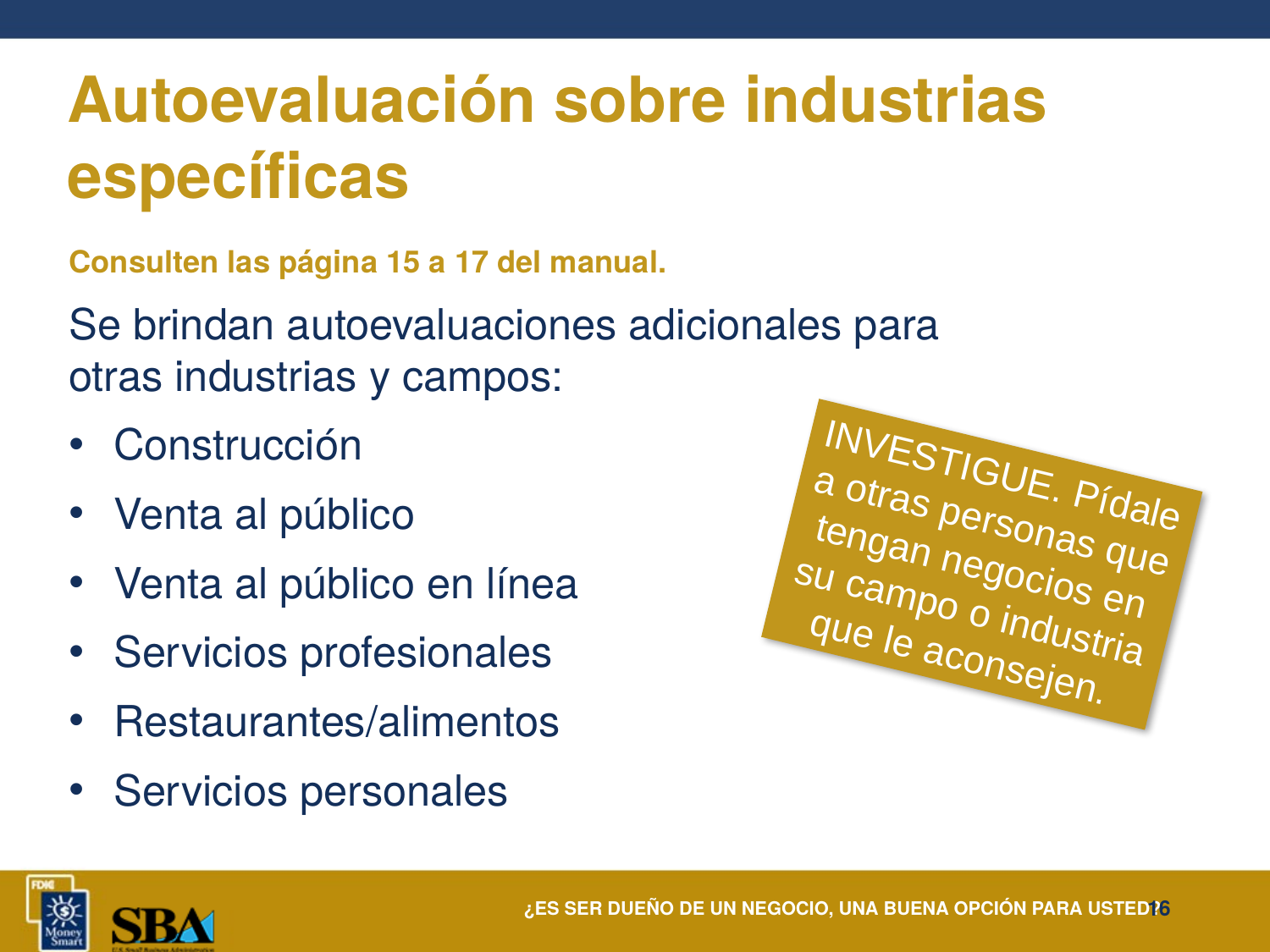

# Autoevaluación sobre industrias específicas
Consulten las página 15 a 17 del manual.
Se brindan autoevaluaciones adicionales para otras industrias y campos:
Construcción
Venta al público
Venta al público en línea
Servicios profesionales
Restaurantes/alimentos
Servicios personales
INVESTIGUE. Pídale a otras personas que tengan negocios en su campo o industria que le aconsejen.